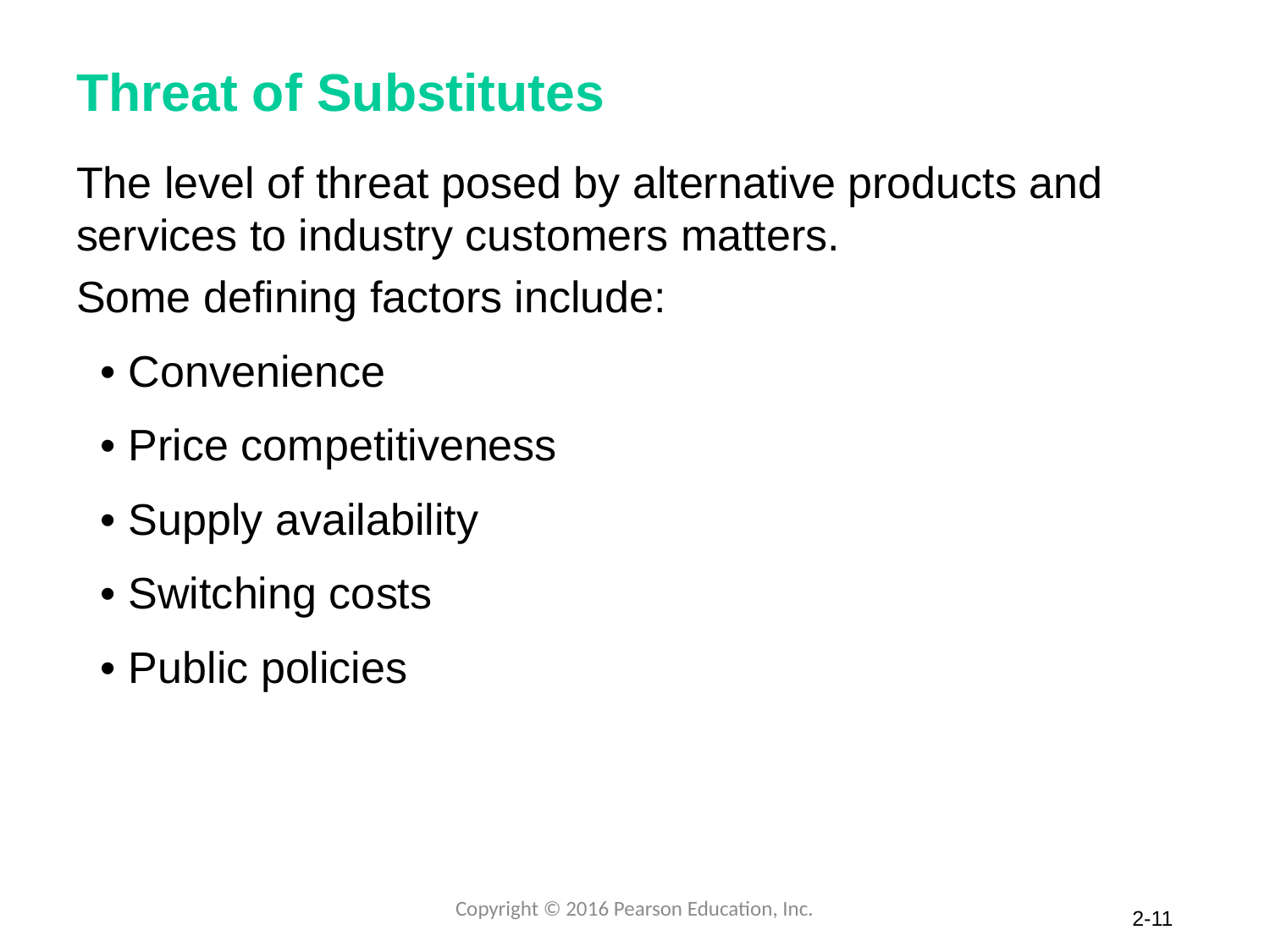

# Threat of Substitutes
The level of threat posed by alternative products and services to industry customers matters.
Some defining factors include:

  • Convenience

  • Price competitiveness

  • Supply availability

  • Switching costs

  • Public policies
Copyright © 2016 Pearson Education, Inc.